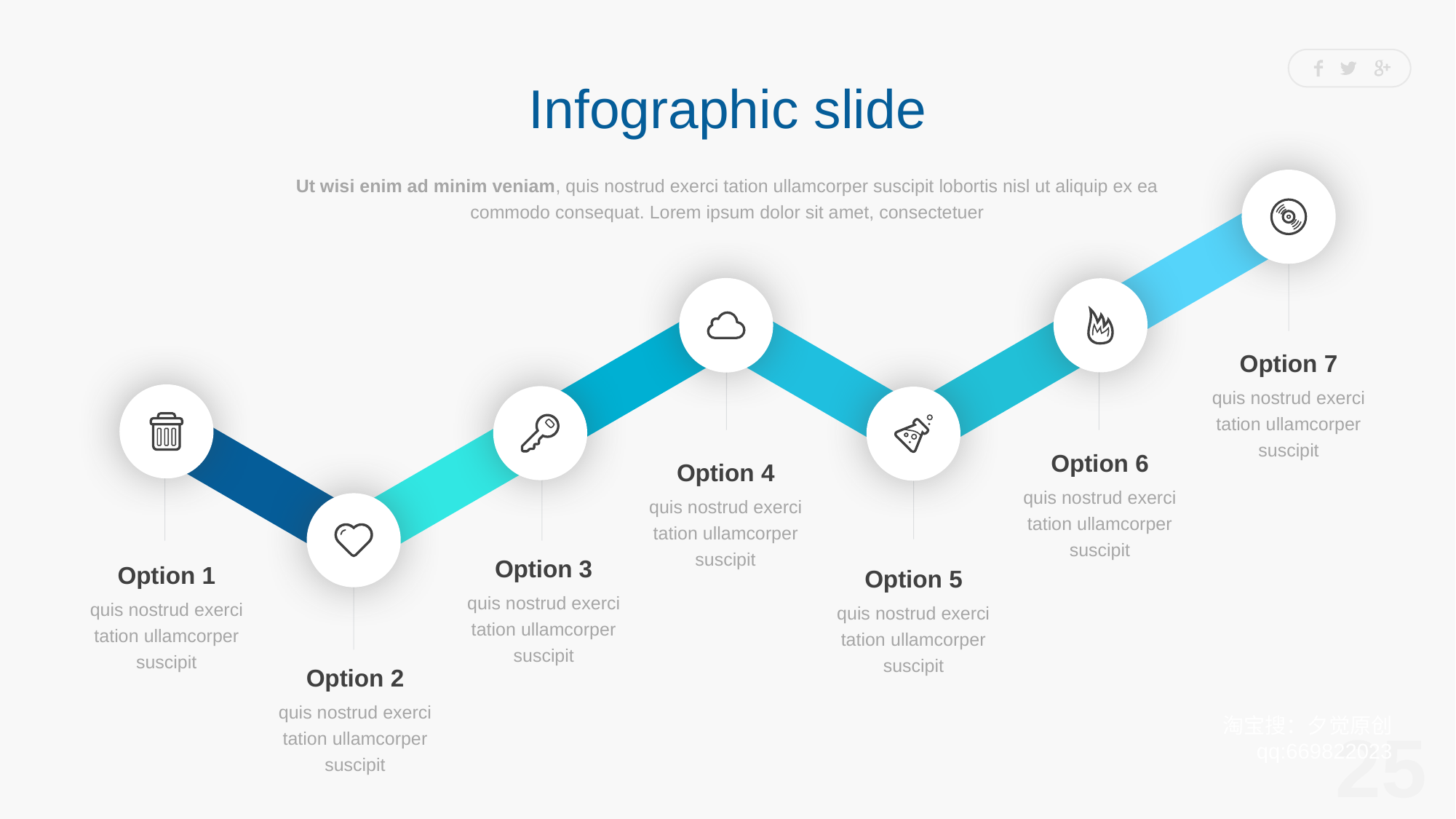

Infographic slide
Ut wisi enim ad minim veniam, quis nostrud exerci tation ullamcorper suscipit lobortis nisl ut aliquip ex ea commodo consequat. Lorem ipsum dolor sit amet, consectetuer

e7d195523061f1c08d347f6bf0421bdacd46f3c1815d51b81E1CE79090F8942429A56C6AE2B3163BABA1A3FCE285BEC4FF43A5085572A94AD2C0A17AE448F24FA68DD62479D8C0666FEB6710638384D2C7E9200956440C492B6A7264773DD633065E1359E05A5D95DF66B61E18C3E3083395E9FD47F89B411468EDC2C1535F2994FA224CFA170C8EE875DB5BC2DA0FC1

Option 7
quis nostrud exerci tation ullamcorper suscipit

Option 6
quis nostrud exerci tation ullamcorper suscipit
Option 4
quis nostrud exerci tation ullamcorper suscipit

Option 3
quis nostrud exerci tation ullamcorper suscipit
Option 1
quis nostrud exerci tation ullamcorper suscipit
Option 5
quis nostrud exerci tation ullamcorper suscipit
Option 2
quis nostrud exerci tation ullamcorper suscipit